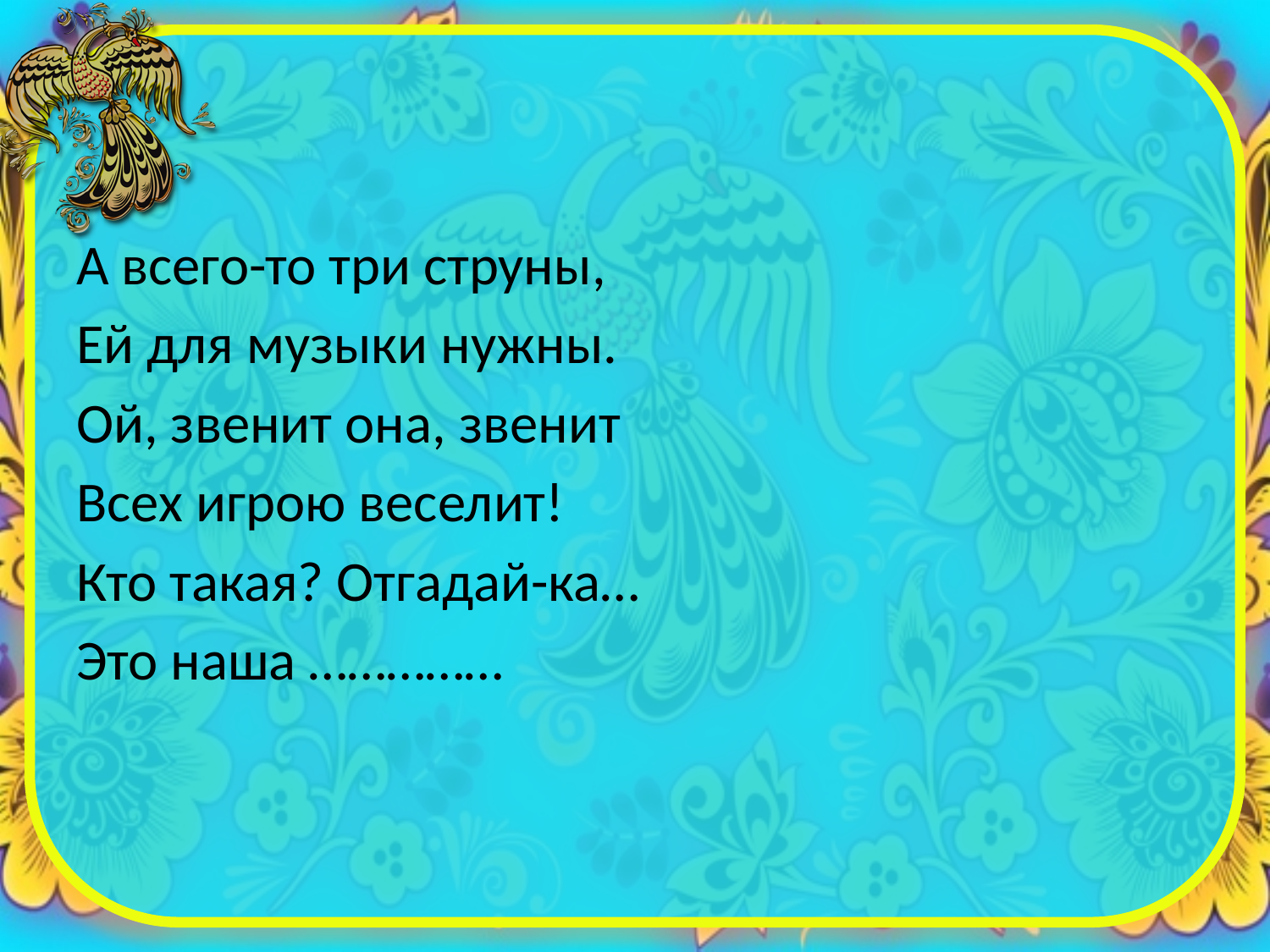

А всего-то три струны,
Ей для музыки нужны.
Ой, звенит она, звенит
Всех игрою веселит!
Кто такая? Отгадай-ка…
Это наша ……………